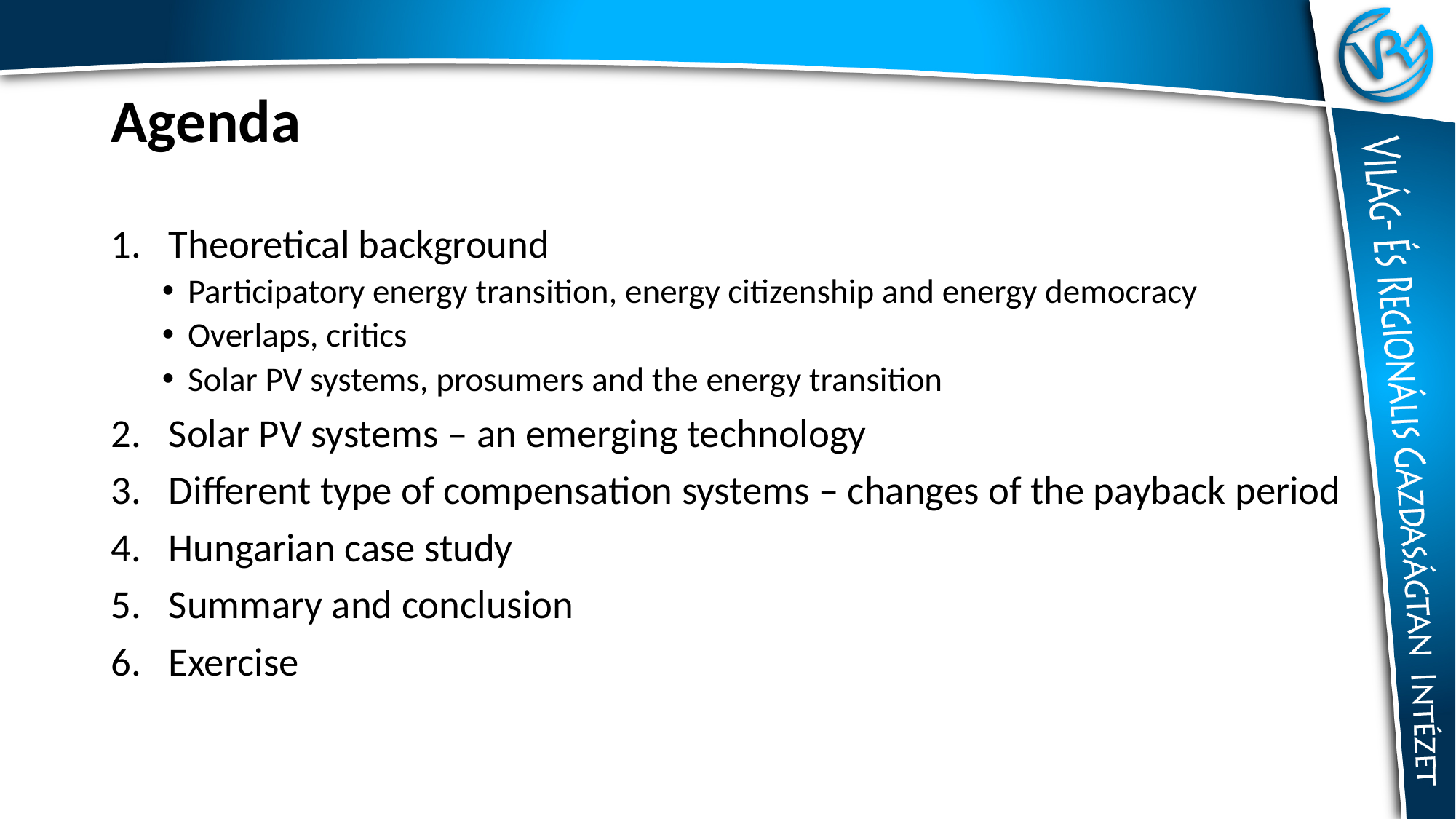

# Agenda
Theoretical background
Participatory energy transition, energy citizenship and energy democracy
Overlaps, critics
Solar PV systems, prosumers and the energy transition
Solar PV systems – an emerging technology
Different type of compensation systems – changes of the payback period
Hungarian case study
Summary and conclusion
Exercise